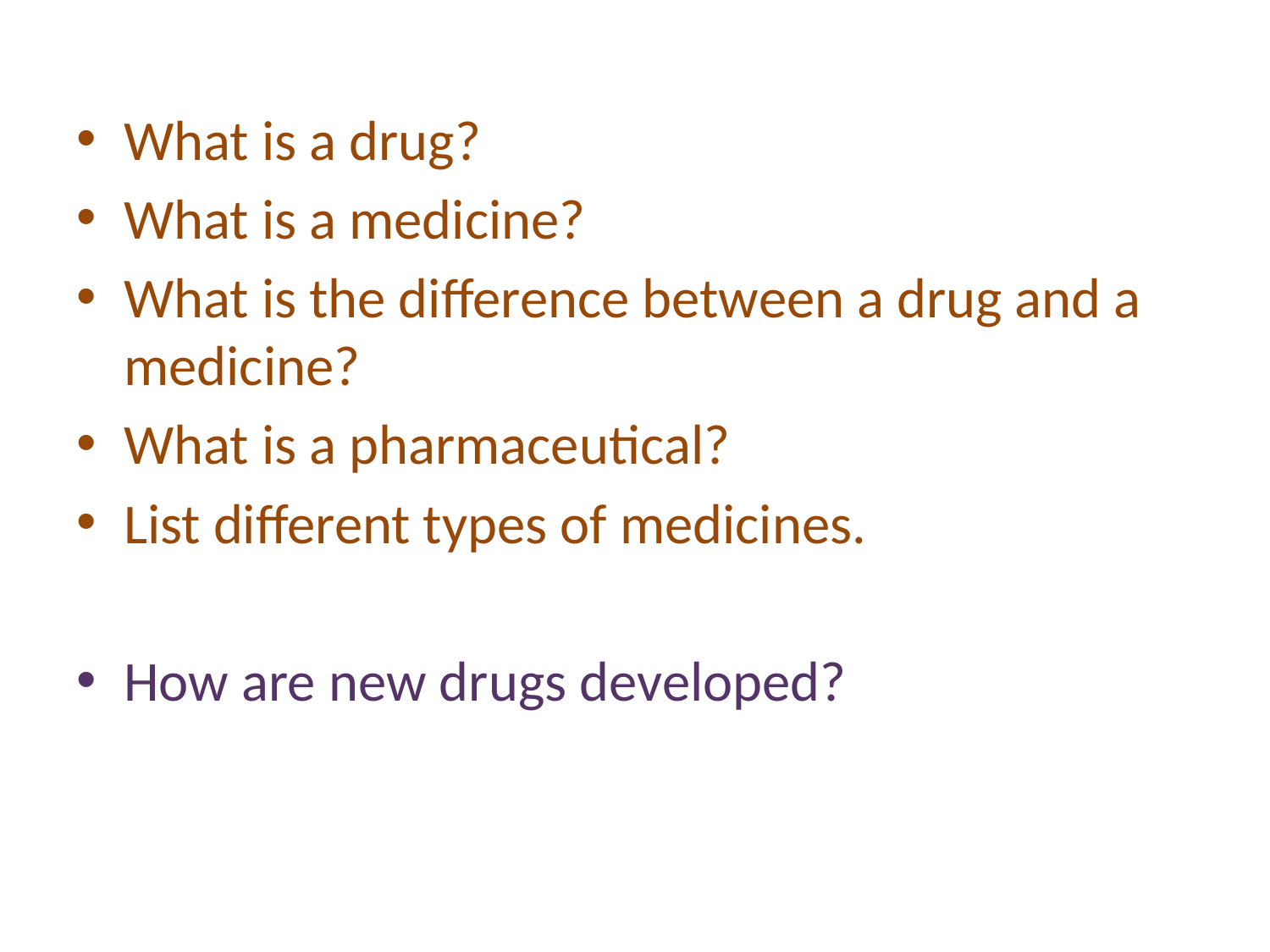

What is a drug?
What is a medicine?
What is the difference between a drug and a medicine?
What is a pharmaceutical?
List different types of medicines.

How are new drugs developed?